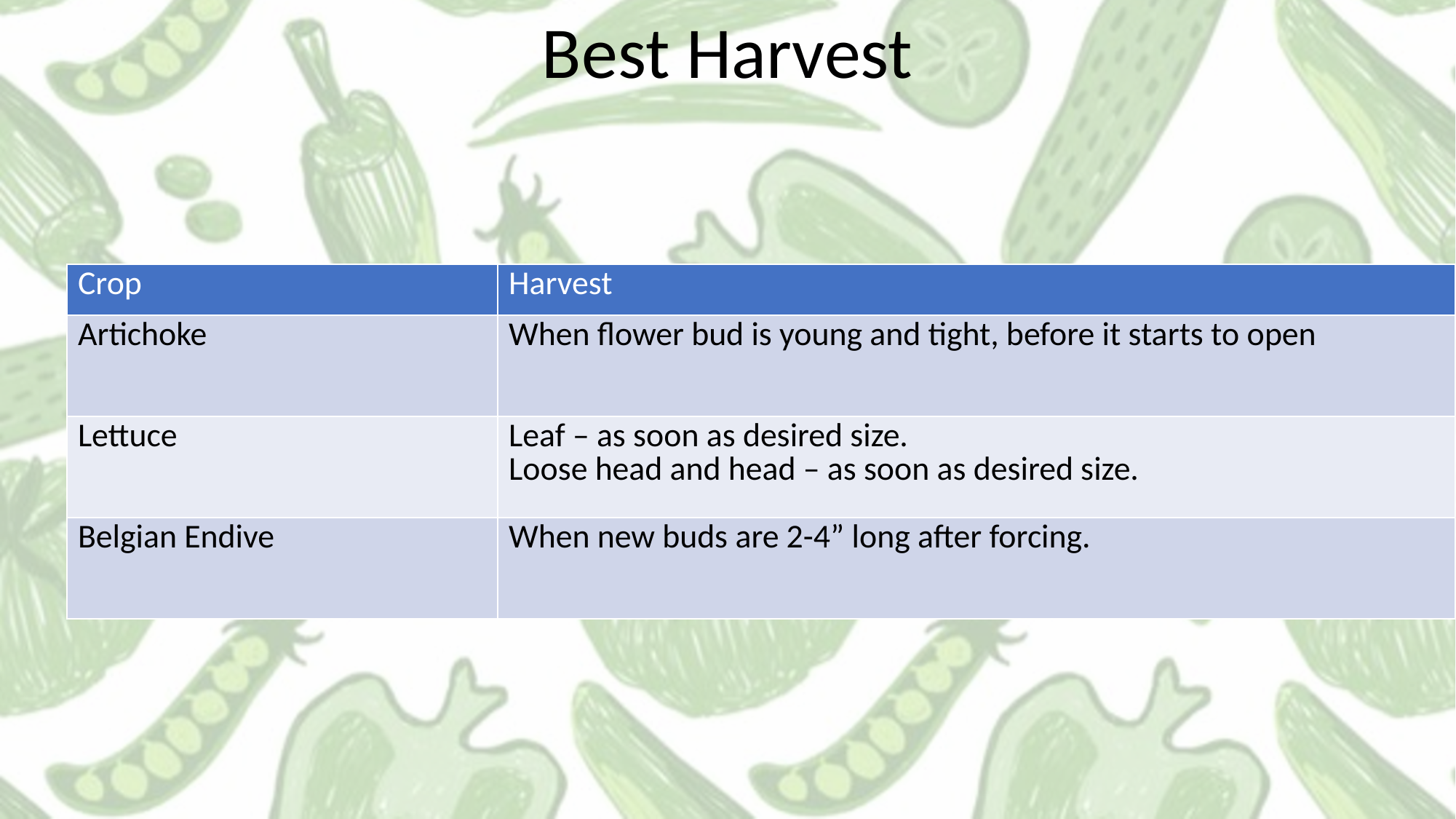

Best Harvest
| Crop | Harvest |
| --- | --- |
| Artichoke | When flower bud is young and tight, before it starts to open |
| Lettuce | Leaf – as soon as desired size. Loose head and head – as soon as desired size. |
| Belgian Endive | When new buds are 2-4” long after forcing. |